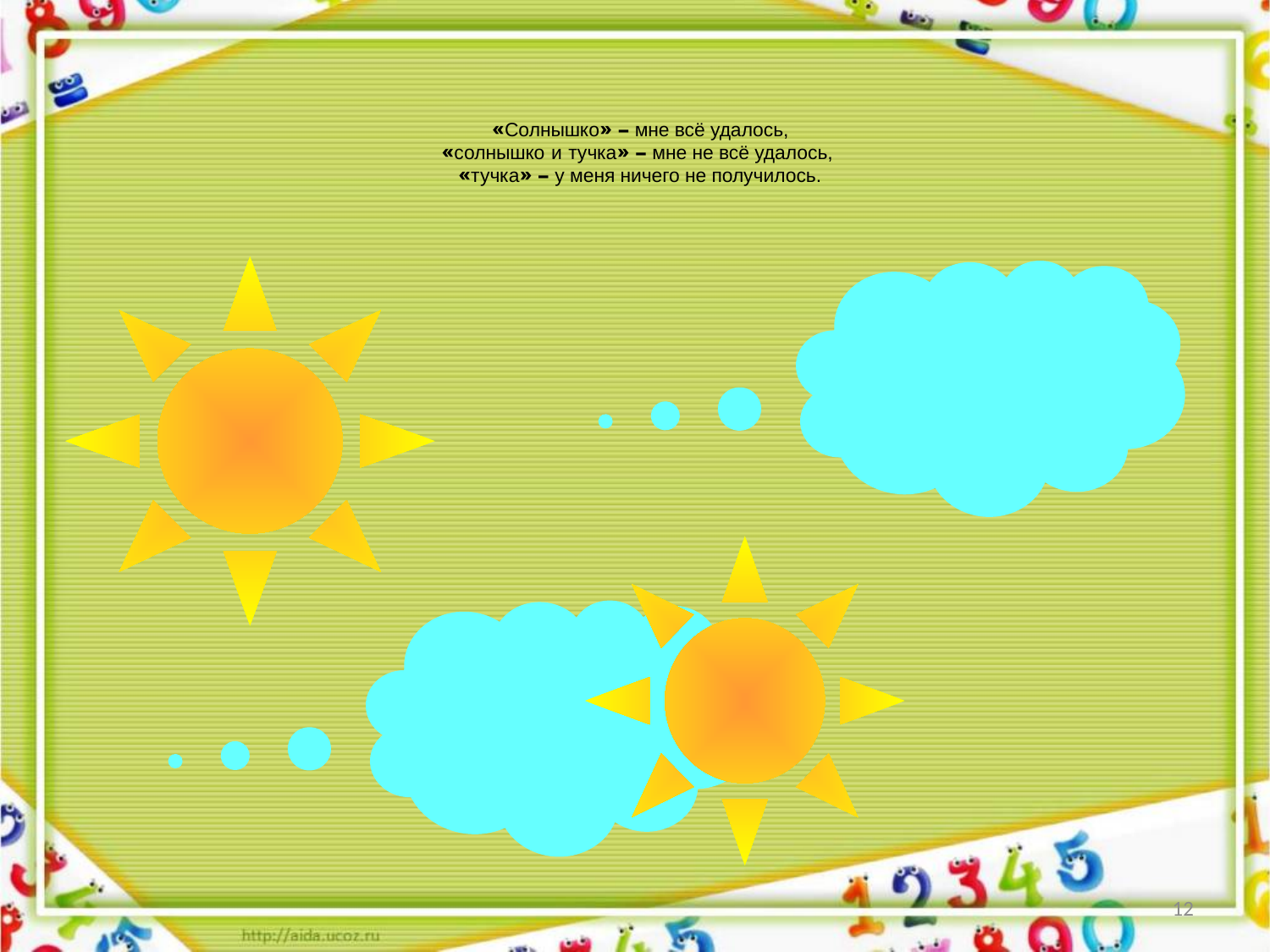

# «Солнышко» – мне всё удалось, «солнышко и тучка» – мне не всё удалось, «тучка» – у меня ничего не получилось.

12